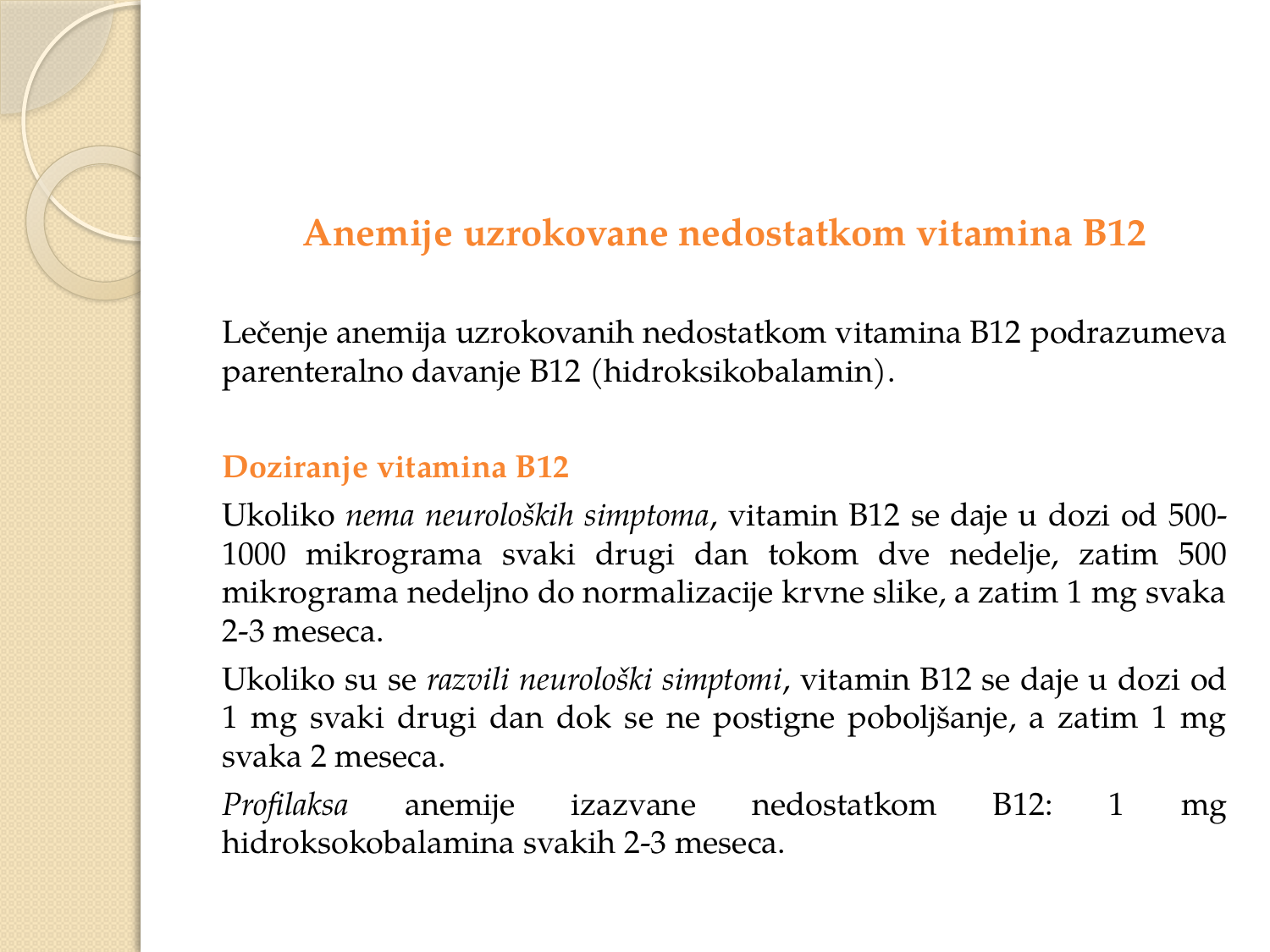

#
Anemije uzrokovane nedostatkom vitamina B12

Lečenje anemija uzrokovanih nedostatkom vitamina B12 podrazumeva parenteralno davanje B12 (hidroksikobalamin).

Doziranje vitamina B12
Ukoliko nema neuroloških simptoma, vitamin B12 se daje u dozi od 500-1000 mikrograma svaki drugi dan tokom dve nedelje, zatim 500 mikrograma nedeljno do normalizacije krvne slike, a zatim 1 mg svaka 2-3 meseca.
Ukoliko su se razvili neurološki simptomi, vitamin B12 se daje u dozi od 1 mg svaki drugi dan dok se ne postigne poboljšanje, a zatim 1 mg svaka 2 meseca.
Profilaksa anemije izazvane nedostatkom B12: 1 mg hidroksokobalamina svakih 2-3 meseca.